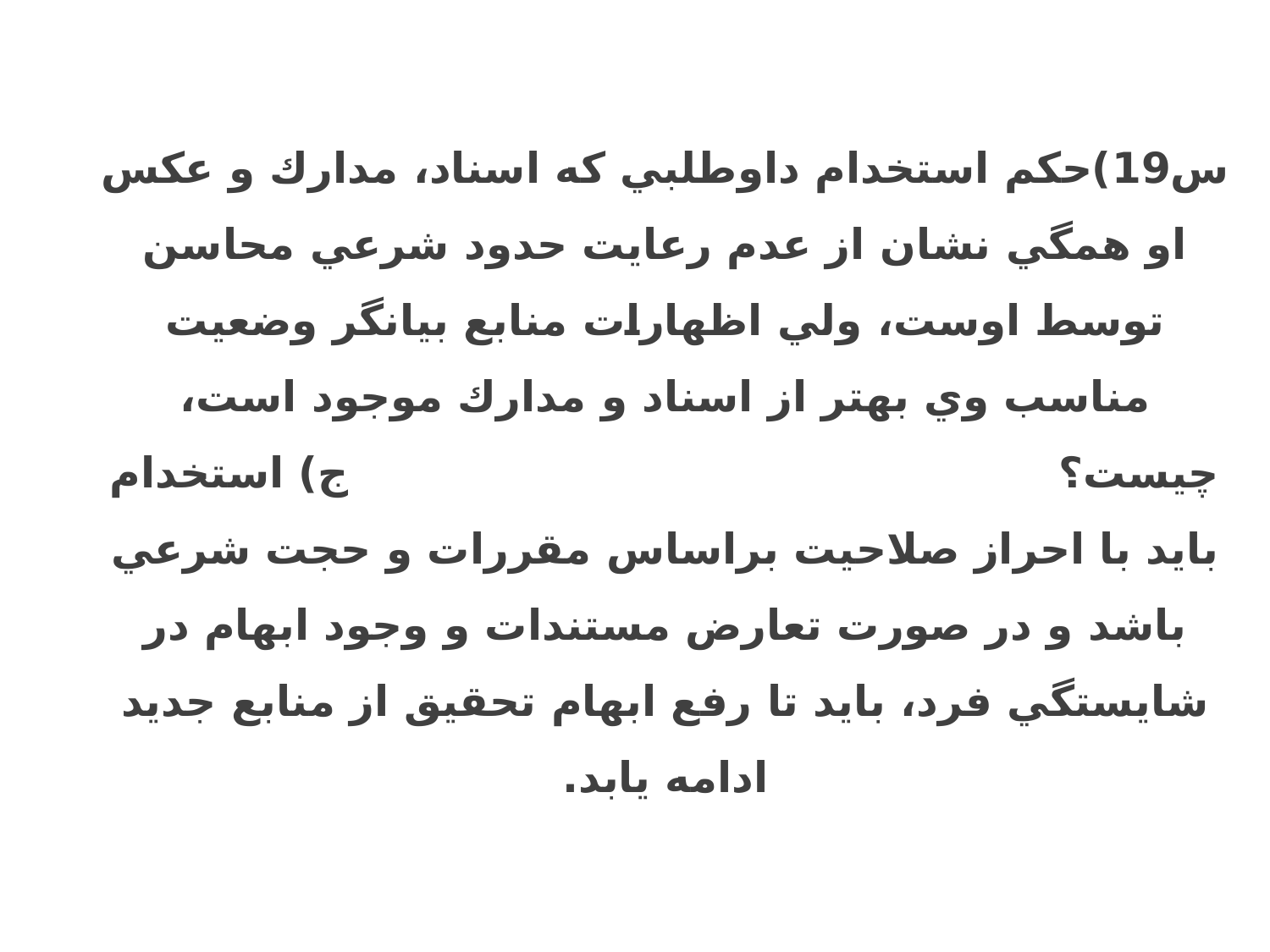

س19)حکم استخدام داوطلبي كه اسناد، مدارك و عكس او همگي نشان از عدم رعايت حدود شرعي محاسن توسط اوست، ولي اظهارات منابع بيانگر وضعيت مناسب وي بهتر از اسناد و مدارك موجود است، چیست؟                                                ج) استخدام بايد با احراز صلاحيت براساس مقررات و حجت شرعي باشد و در صورت تعارض مستندات و وجود ابهام در شايستگي فرد، بايد تا رفع ابهام تحقيق از منابع جديد ادامه يابد.